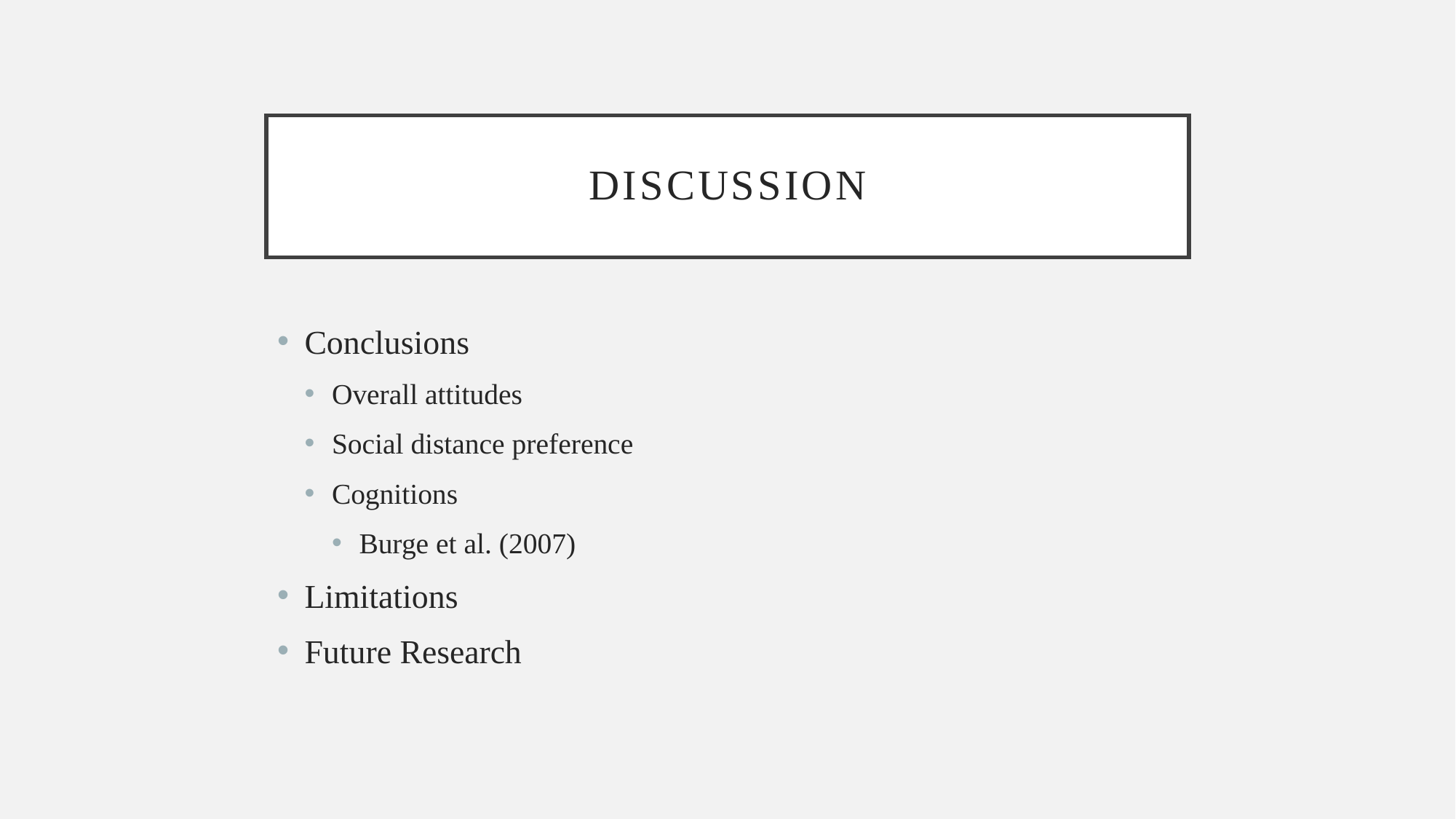

# Discussion
Conclusions
Overall attitudes
Social distance preference
Cognitions
Burge et al. (2007)
Limitations
Future Research